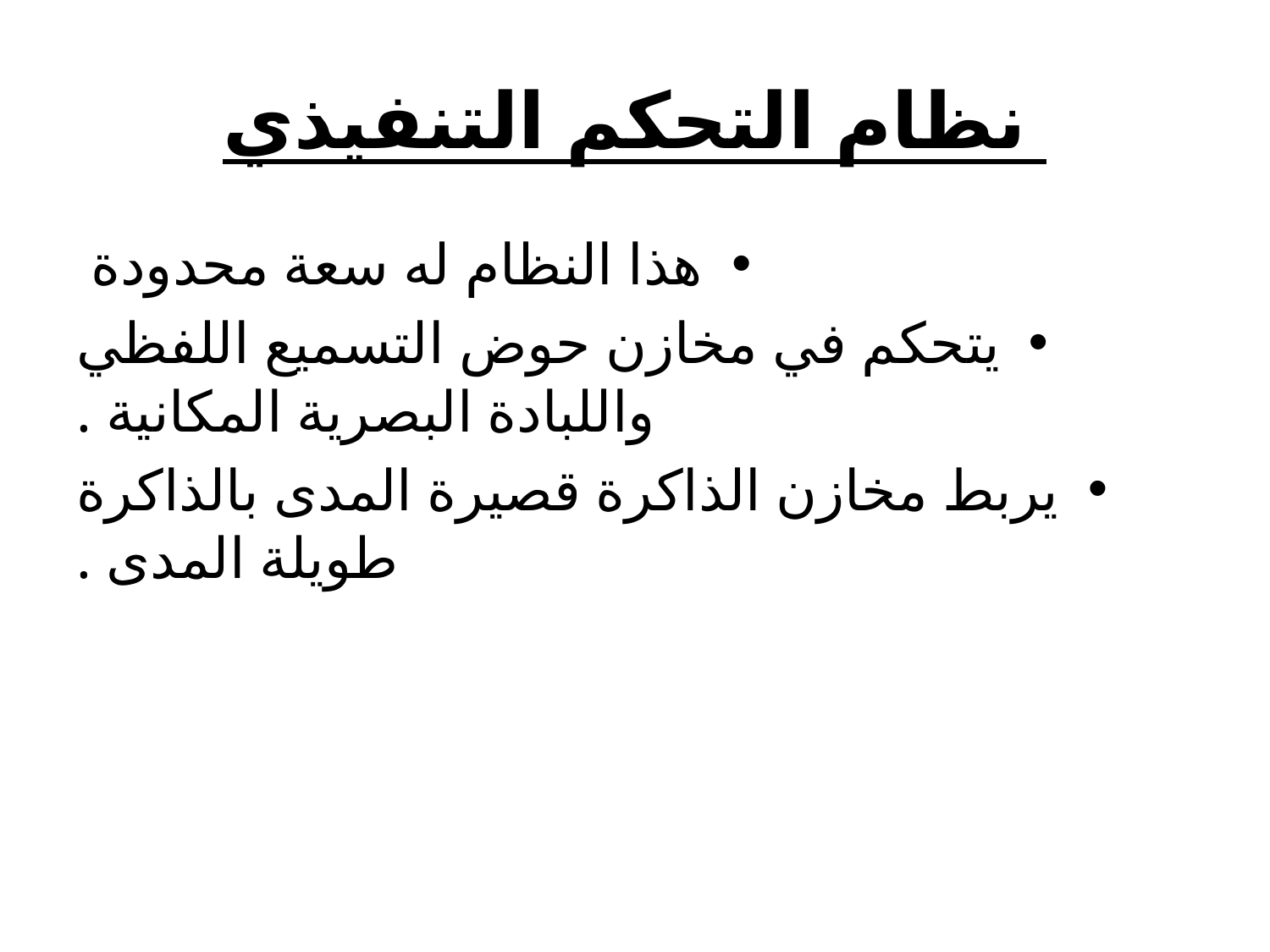

# نظام التحكم التنفيذي
هذا النظام له سعة محدودة
يتحكم في مخازن حوض التسميع اللفظي واللبادة البصرية المكانية .
يربط مخازن الذاكرة قصيرة المدى بالذاكرة طويلة المدى .